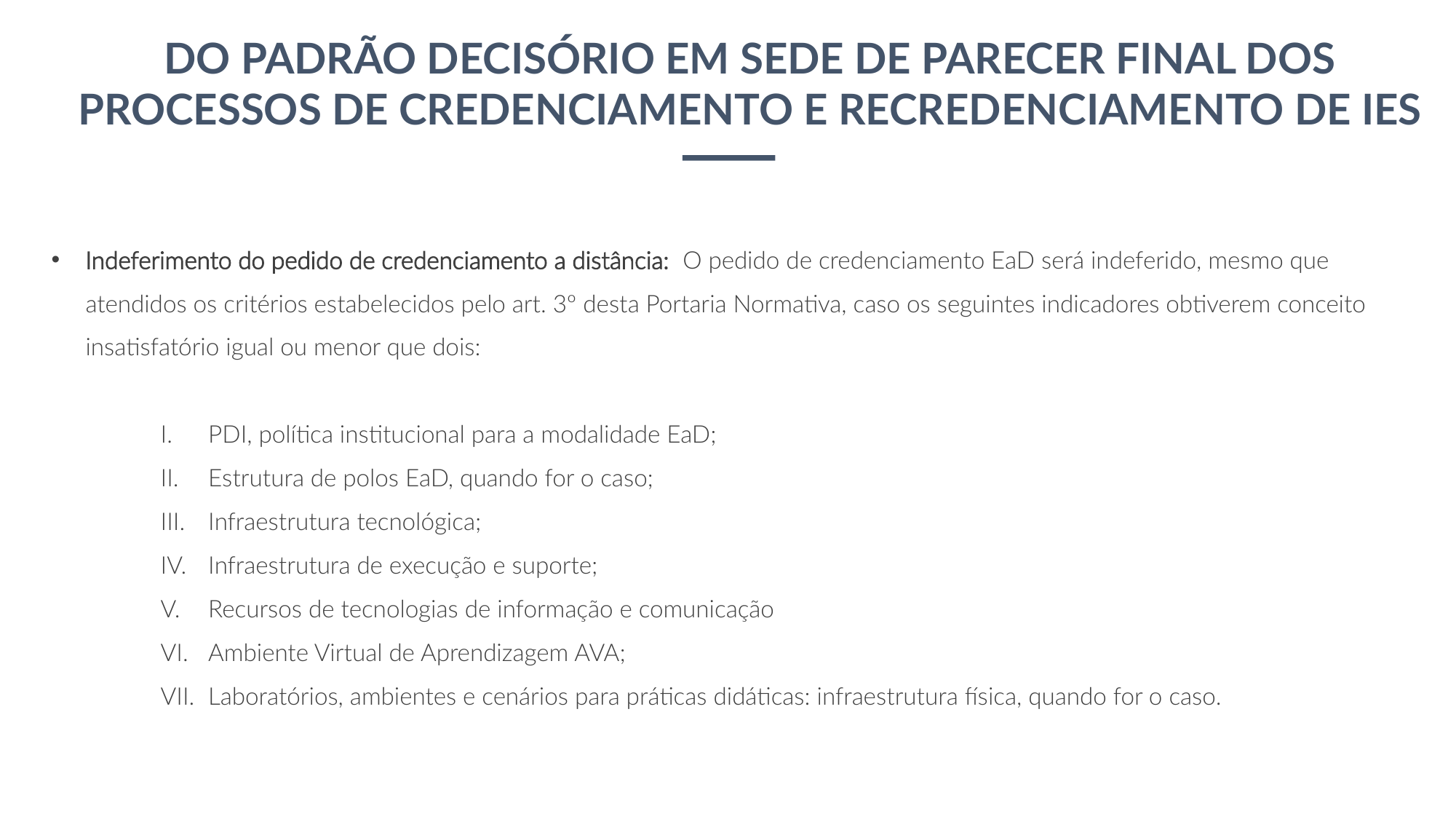

DO PADRÃO DECISÓRIO EM SEDE DE PARECER FINAL DOS
PROCESSOS DE CREDENCIAMENTO E RECREDENCIAMENTO DE IES

Indeferimento do pedido de credenciamento a distância:  O pedido de credenciamento EaD será indeferido, mesmo que atendidos os critérios estabelecidos pelo art. 3º desta Portaria Normativa, caso os seguintes indicadores obtiverem conceito insatisfatório igual ou menor que dois:

PDI, política institucional para a modalidade EaD;
Estrutura de polos EaD, quando for o caso;
Infraestrutura tecnológica;
Infraestrutura de execução e suporte;
Recursos de tecnologias de informação e comunicação
Ambiente Virtual de Aprendizagem AVA;
Laboratórios, ambientes e cenários para práticas didáticas: infraestrutura física, quando for o caso.